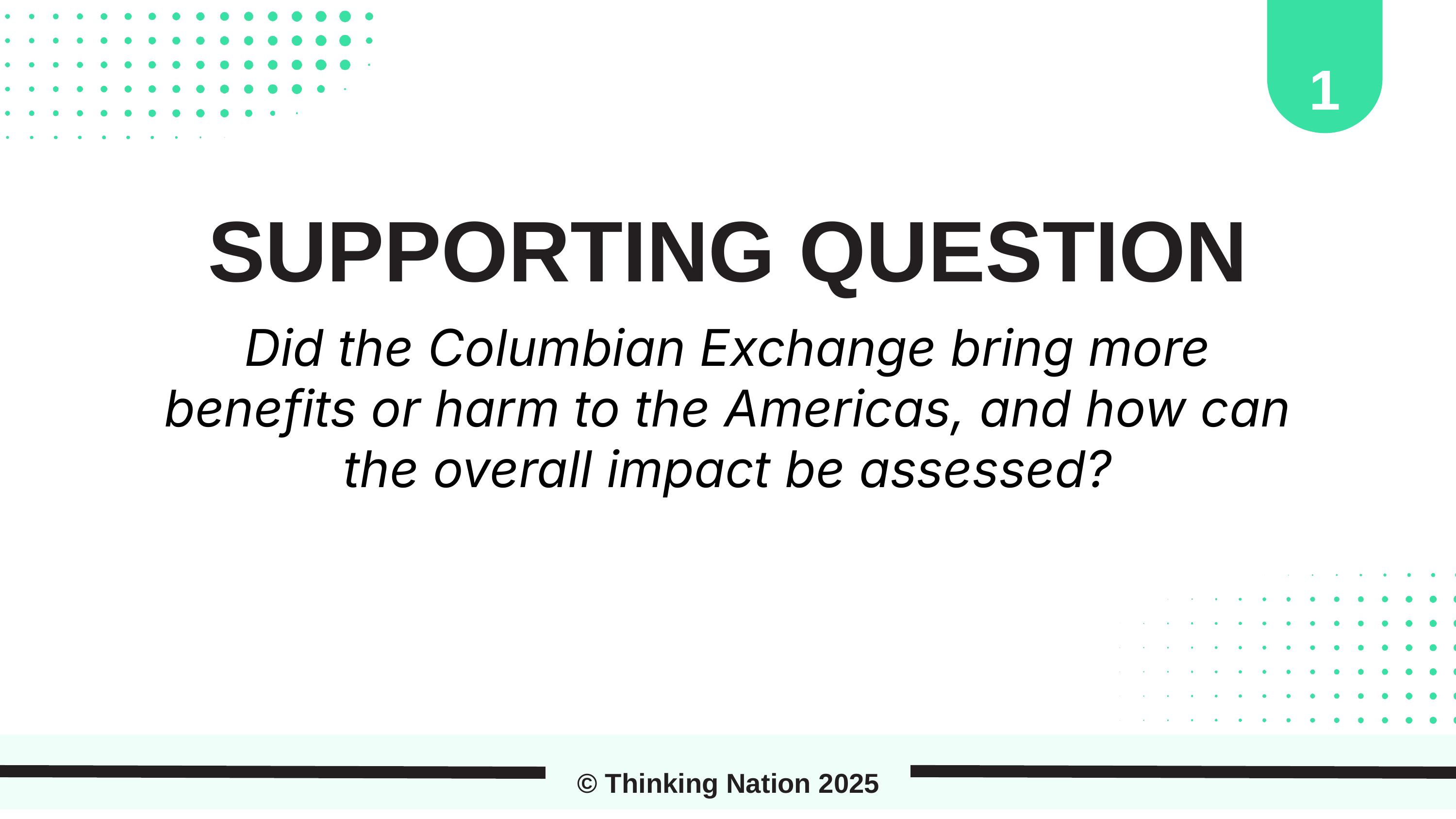

1
SUPPORTING QUESTION
Did the Columbian Exchange bring more benefits or harm to the Americas, and how can the overall impact be assessed?

© Thinking Nation 2025